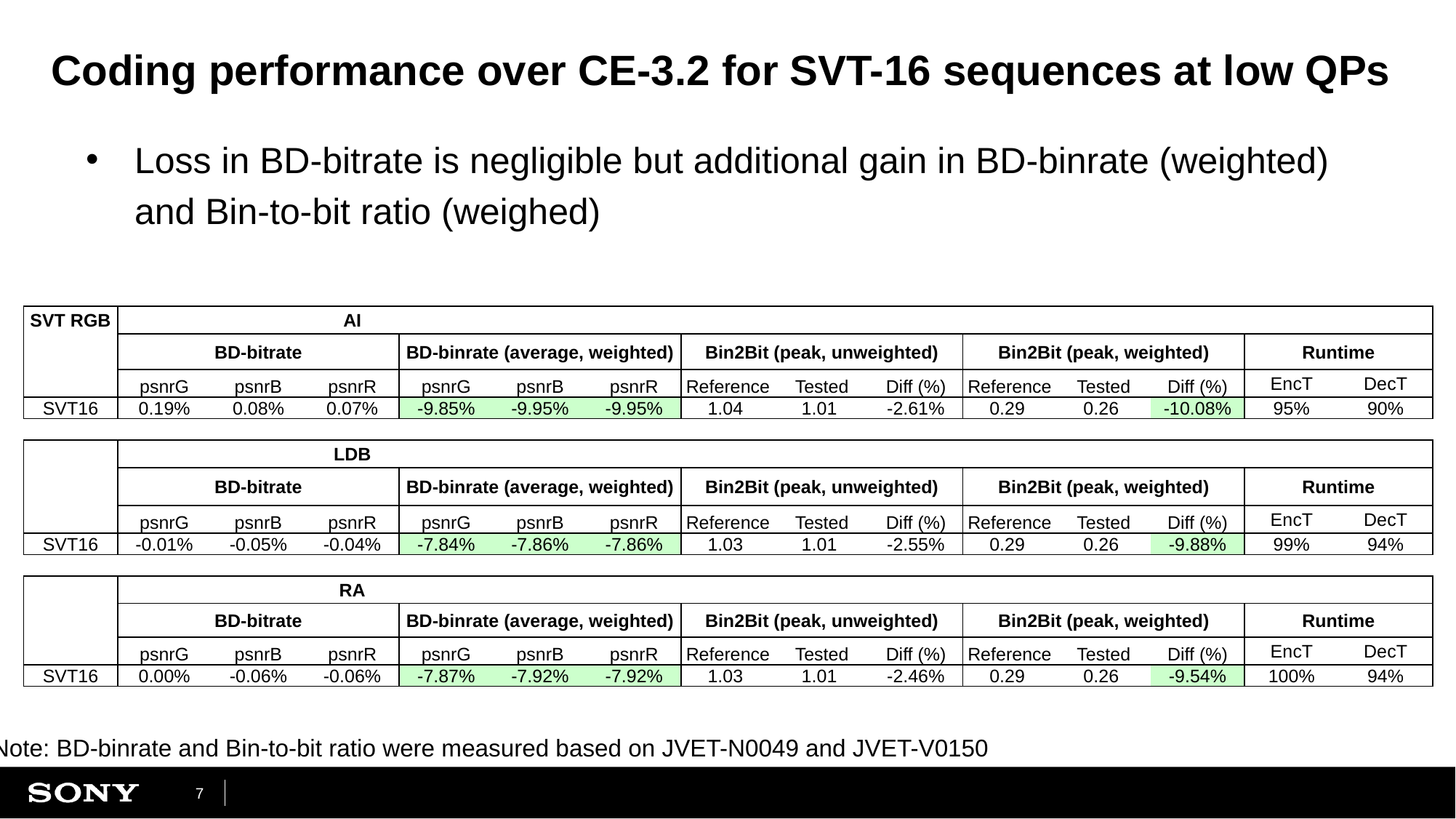

# Coding performance over CE-3.2 for SVT-16 sequences at low QPs
Loss in BD-bitrate is negligible but additional gain in BD-binrate (weighted) and Bin-to-bit ratio (weighed)
| SVT RGB |  |  | AI |  |  |  |  |  |  |  |  |  |  |  |
| --- | --- | --- | --- | --- | --- | --- | --- | --- | --- | --- | --- | --- | --- | --- |
|  | BD-bitrate |  |  | BD-binrate (average, weighted) |  |  | Bin2Bit (peak, unweighted) |  |  | Bin2Bit (peak, weighted) |  |  | Runtime |  |
|  | psnrG | psnrB | psnrR | psnrG | psnrB | psnrR | Reference | Tested | Diff (%) | Reference | Tested | Diff (%) | EncT | DecT |
| SVT16 | 0.19% | 0.08% | 0.07% | -9.85% | -9.95% | -9.95% | 1.04 | 1.01 | -2.61% | 0.29 | 0.26 | -10.08% | 95% | 90% |
|  |  |  |  |  |  |  |  |  |  |  |  |  |  |  |
|  |  |  | LDB |  |  |  |  |  |  |  |  |  |  |  |
|  | BD-bitrate |  |  | BD-binrate (average, weighted) |  |  | Bin2Bit (peak, unweighted) |  |  | Bin2Bit (peak, weighted) |  |  | Runtime |  |
|  | psnrG | psnrB | psnrR | psnrG | psnrB | psnrR | Reference | Tested | Diff (%) | Reference | Tested | Diff (%) | EncT | DecT |
| SVT16 | -0.01% | -0.05% | -0.04% | -7.84% | -7.86% | -7.86% | 1.03 | 1.01 | -2.55% | 0.29 | 0.26 | -9.88% | 99% | 94% |
|  |  |  |  |  |  |  |  |  |  |  |  |  |  |  |
|  |  |  | RA |  |  |  |  |  |  |  |  |  |  |  |
|  | BD-bitrate |  |  | BD-binrate (average, weighted) |  |  | Bin2Bit (peak, unweighted) |  |  | Bin2Bit (peak, weighted) |  |  | Runtime |  |
|  | psnrG | psnrB | psnrR | psnrG | psnrB | psnrR | Reference | Tested | Diff (%) | Reference | Tested | Diff (%) | EncT | DecT |
| SVT16 | 0.00% | -0.06% | -0.06% | -7.87% | -7.92% | -7.92% | 1.03 | 1.01 | -2.46% | 0.29 | 0.26 | -9.54% | 100% | 94% |
Note: BD-binrate and Bin-to-bit ratio were measured based on JVET-N0049 and JVET-V0150